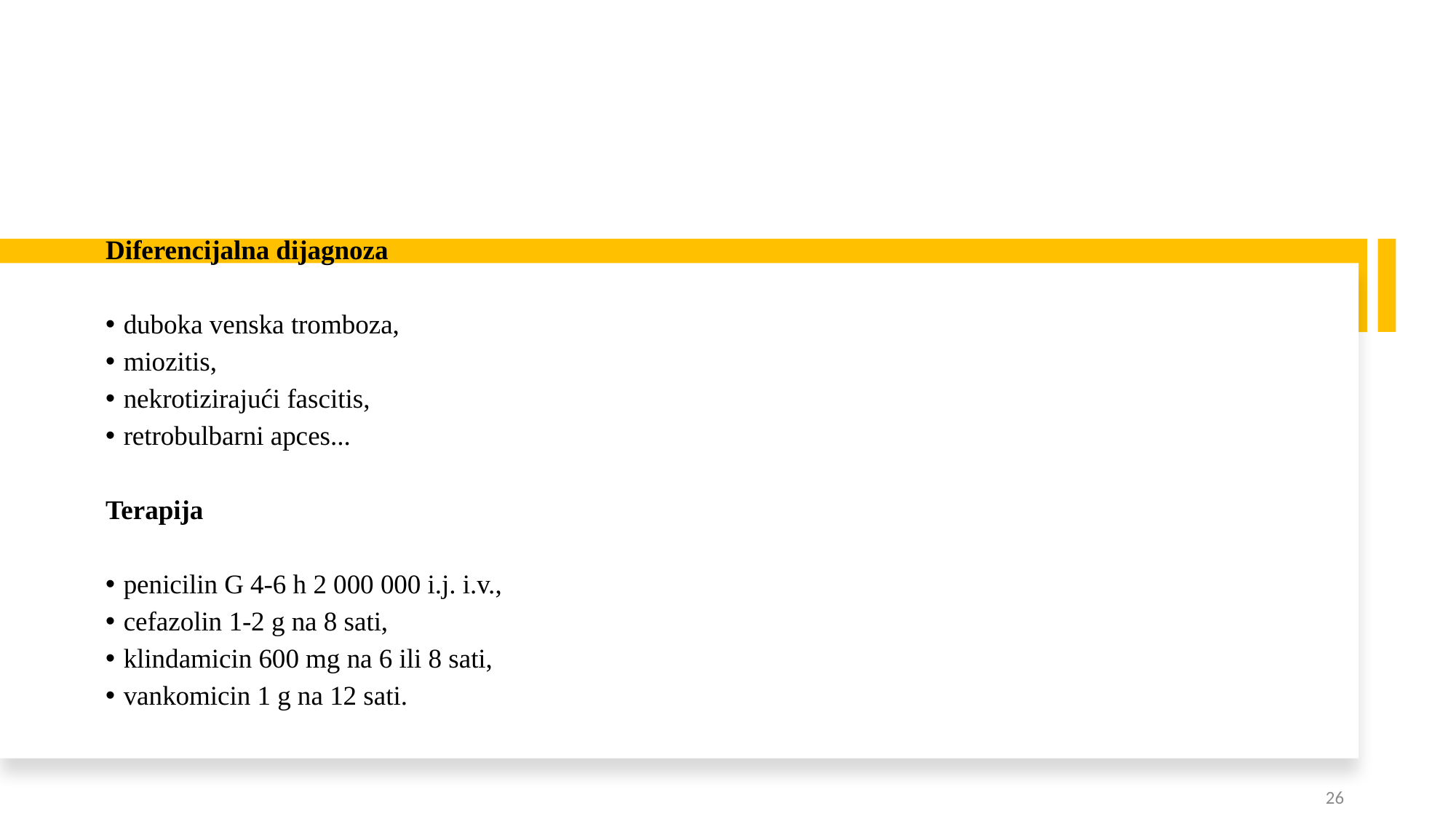

Diferencijalna dijagnoza

duboka venska tromboza,
miozitis,
nekrotizirajući fascitis,
retrobulbarni apces...

Terapija

penicilin G 4-6 h 2 000 000 i.j. i.v.,
cefazolin 1-2 g na 8 sati,
klindamicin 600 mg na 6 ili 8 sati,
vankomicin 1 g na 12 sati.

26